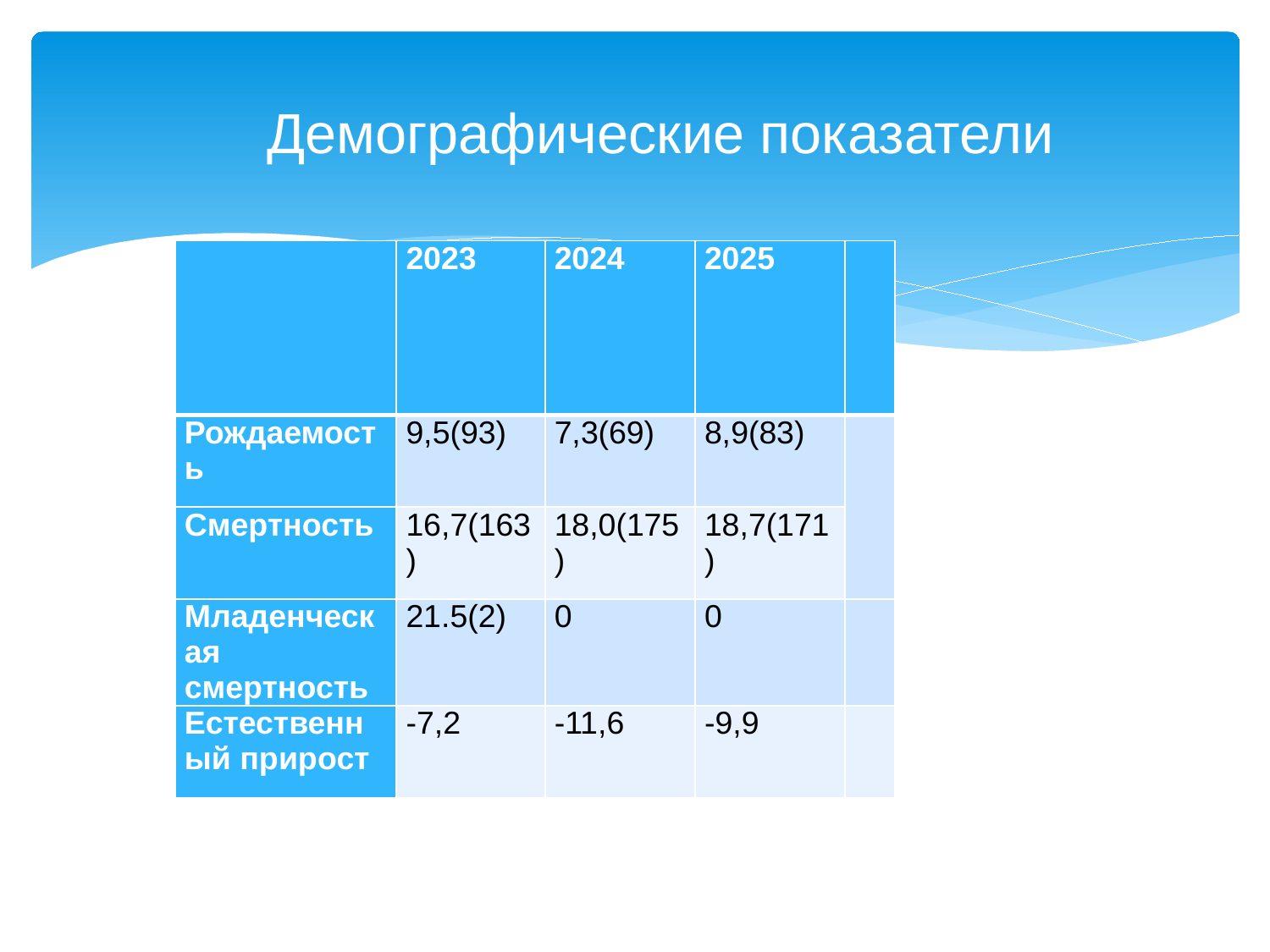

# Демографические показатели
|  | 2023 | 2024 | 2025 |  |
| --- | --- | --- | --- | --- |
| Рождаемость | 9,5(93) | 7,3(69) | 8,9(83) |  |
| Смертность | 16,7(163) | 18,0(175) | 18,7(171) |  |
| Младенческая смертность | 21.5(2) | 0 | 0 |  |
| Естественный прирост | -7,2 | -11,6 | -9,9 |  |